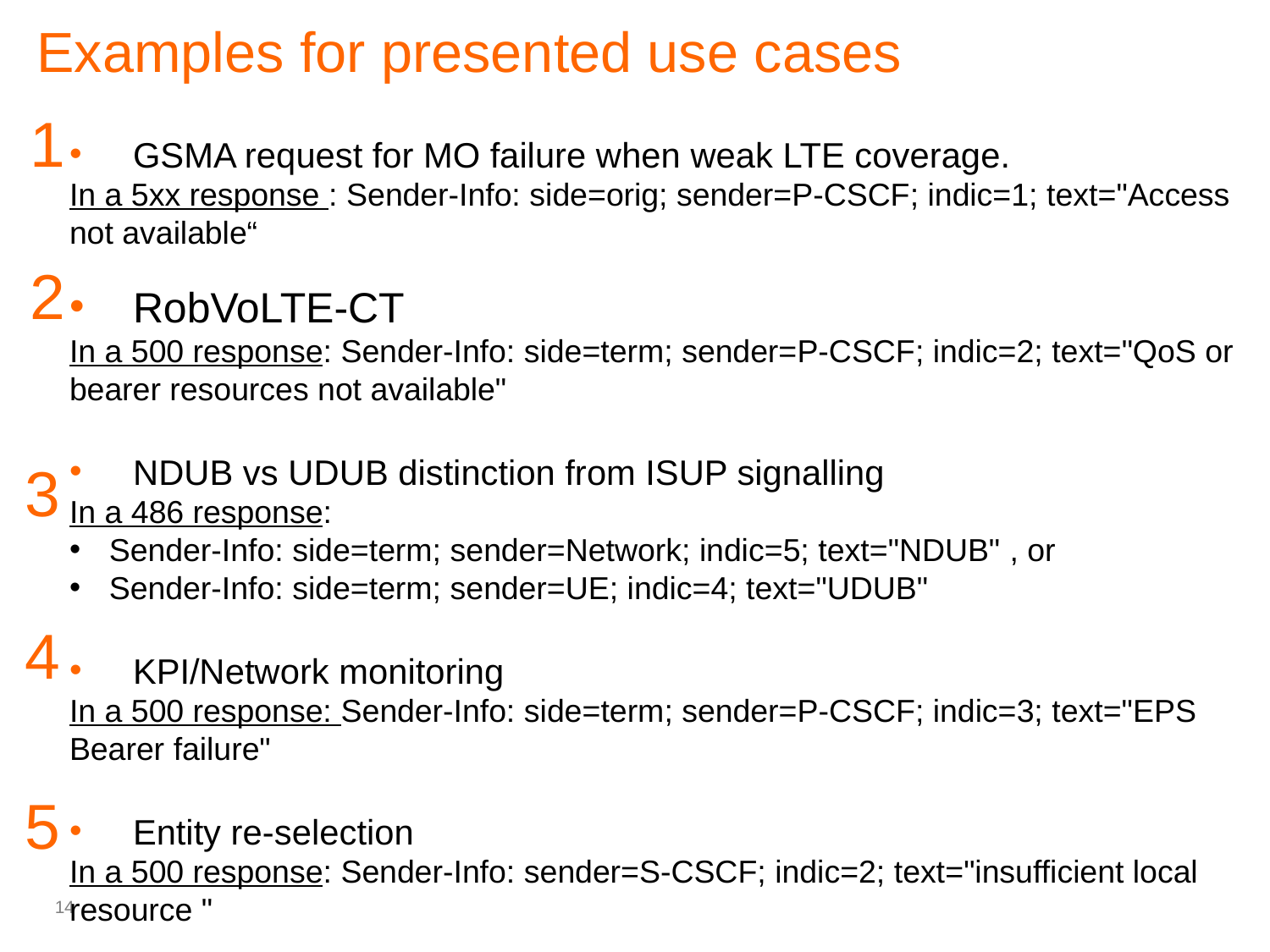

# Examples for presented use cases
1
GSMA request for MO failure when weak LTE coverage.
In a 5xx response : Sender-Info: side=orig; sender=P-CSCF; indic=1; text="Access not available“

RobVoLTE-CT
In a 500 response: Sender-Info: side=term; sender=P-CSCF; indic=2; text="QoS or bearer resources not available"

NDUB vs UDUB distinction from ISUP signalling
In a 486 response:
Sender-Info: side=term; sender=Network; indic=5; text="NDUB" , or
Sender-Info: side=term; sender=UE; indic=4; text="UDUB"

KPI/Network monitoring
In a 500 response: Sender-Info: side=term; sender=P-CSCF; indic=3; text="EPS Bearer failure"

Entity re-selection
In a 500 response: Sender-Info: sender=S-CSCF; indic=2; text="insufficient local resource "
2
3
4
5